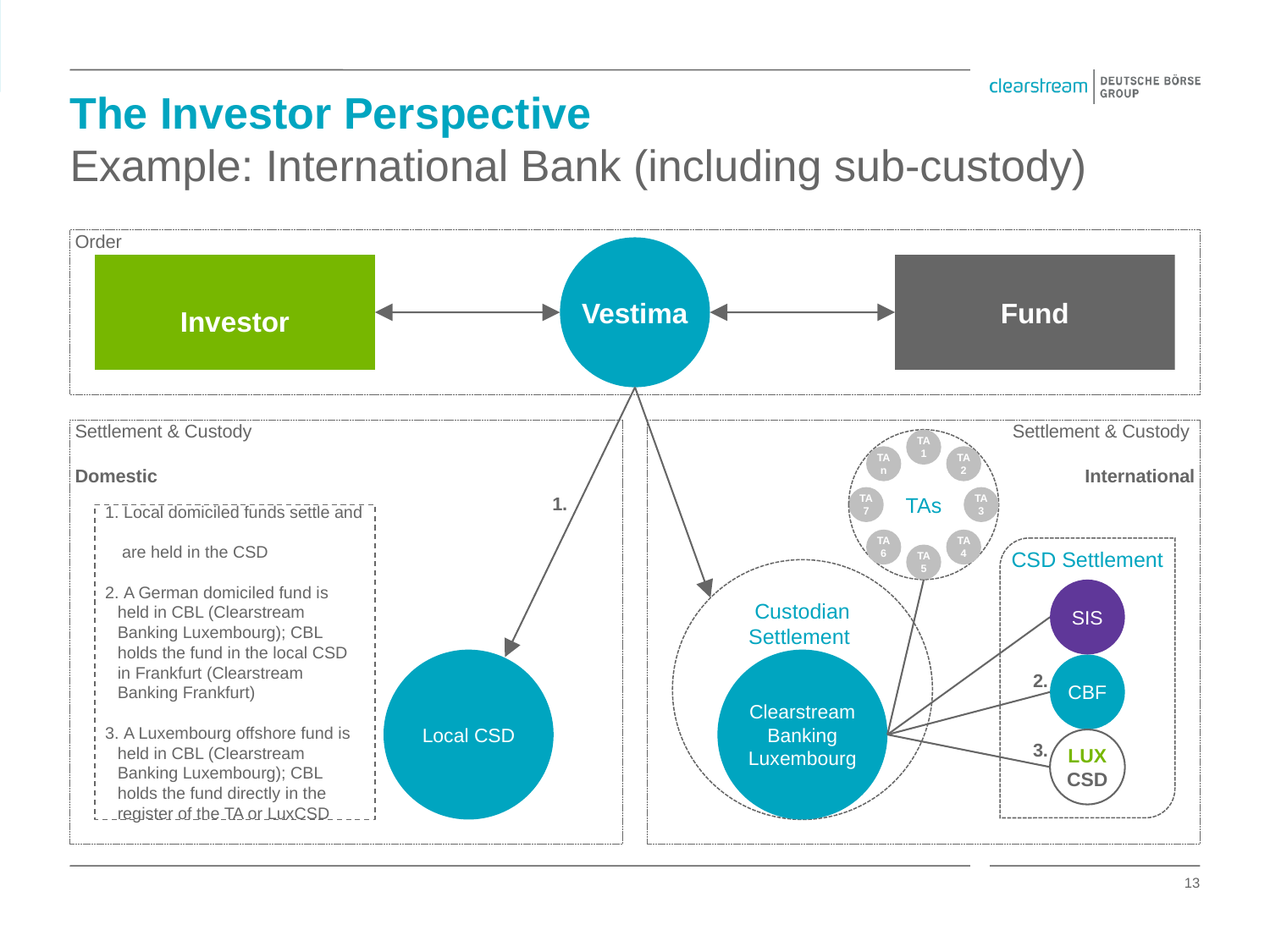

# The Investor Perspective Example: International Bank (including sub-custody)
Order
Vestima
Investor
Fund
Settlement & Custody

Domestic
Settlement & Custody

International
TAs
TA1
TAn
TA2
TA7
TA3
1.
 Local domiciled funds settle and
 are held in the CSD

 A German domiciled fund is held in CBL (Clearstream Banking Luxembourg); CBL holds the fund in the local CSD in Frankfurt (Clearstream Banking Frankfurt)

 A Luxembourg offshore fund is held in CBL (Clearstream Banking Luxembourg); CBL holds the fund directly in the register of the TA or LuxCSD
TA6
TA 4
CSD Settlement
TA 5
Custodian Settlement
SIS
Local CSD
Clearstream Banking Luxembourg
CBF
2.
LUX CSD
3.
13